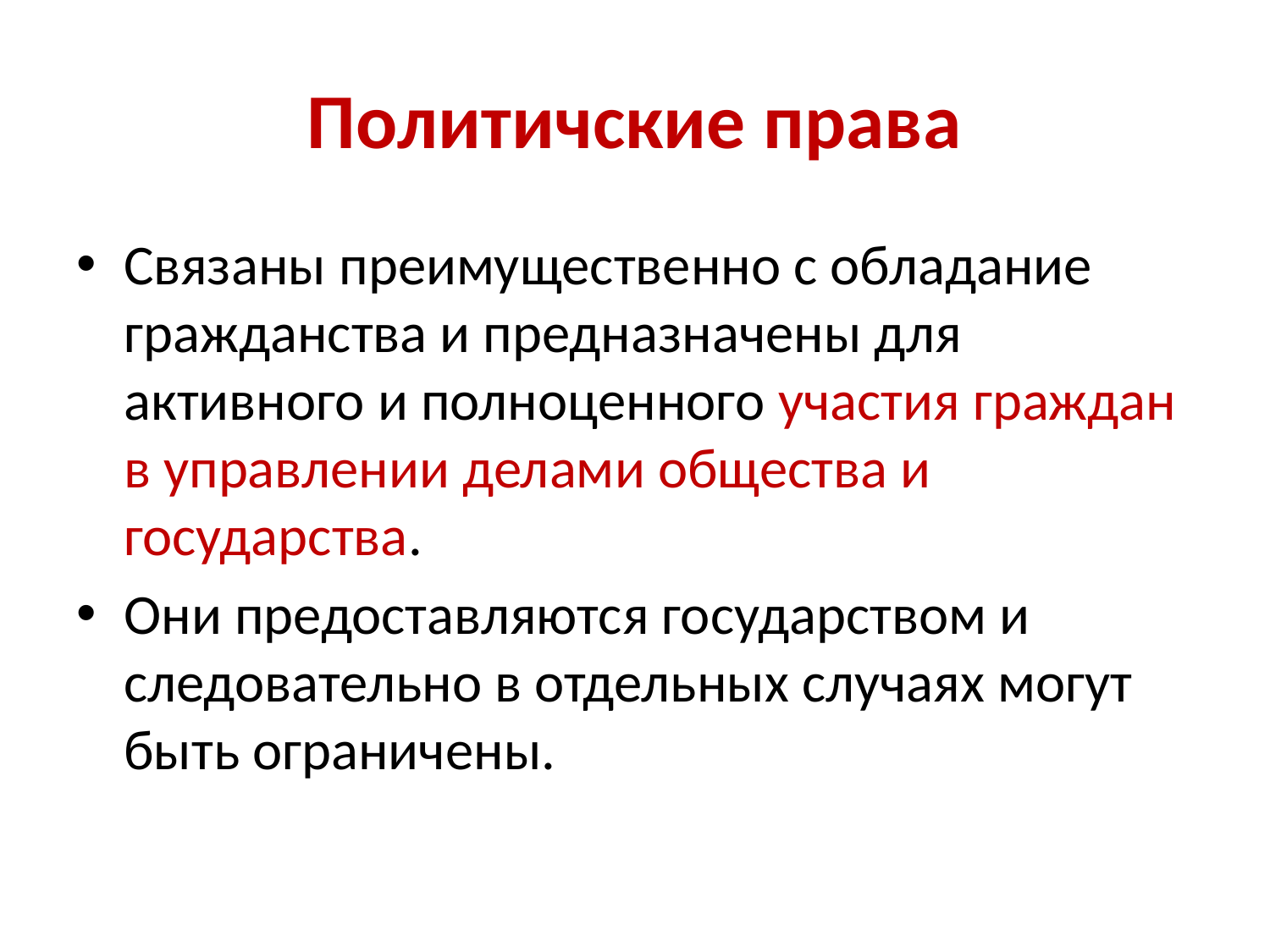

# Политичские права
Связаны преимущественно с обладание гражданства и предназначены для активного и полноценного участия граждан в управлении делами общества и государства.
Они предоставляются государством и следовательно в отдельных случаях могут быть ограничены.